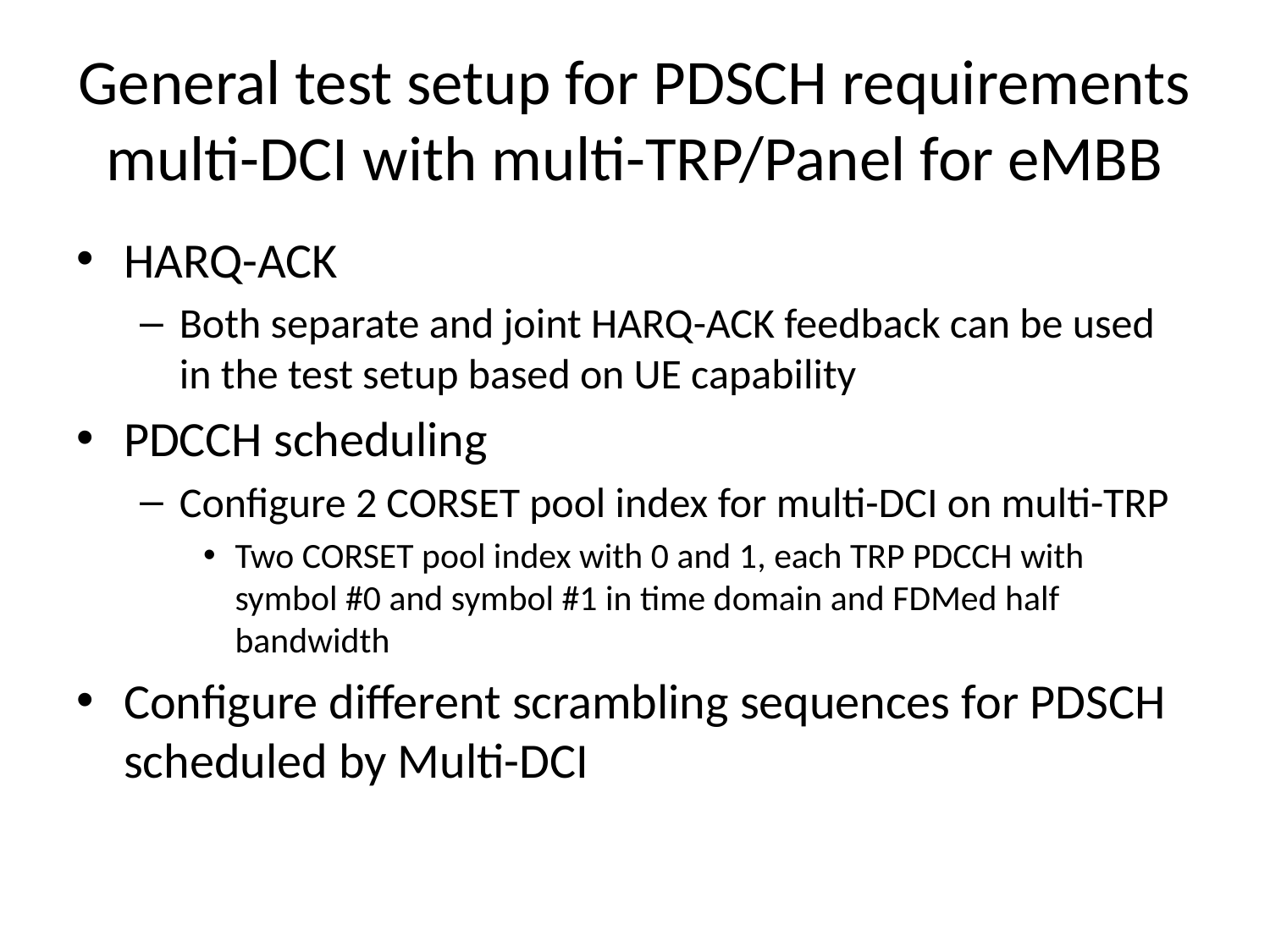

# General test setup for PDSCH requirements multi-DCI with multi-TRP/Panel for eMBB
HARQ-ACK
Both separate and joint HARQ-ACK feedback can be used in the test setup based on UE capability
PDCCH scheduling
Configure 2 CORSET pool index for multi-DCI on multi-TRP
Two CORSET pool index with 0 and 1, each TRP PDCCH with symbol #0 and symbol #1 in time domain and FDMed half bandwidth
Configure different scrambling sequences for PDSCH scheduled by Multi-DCI